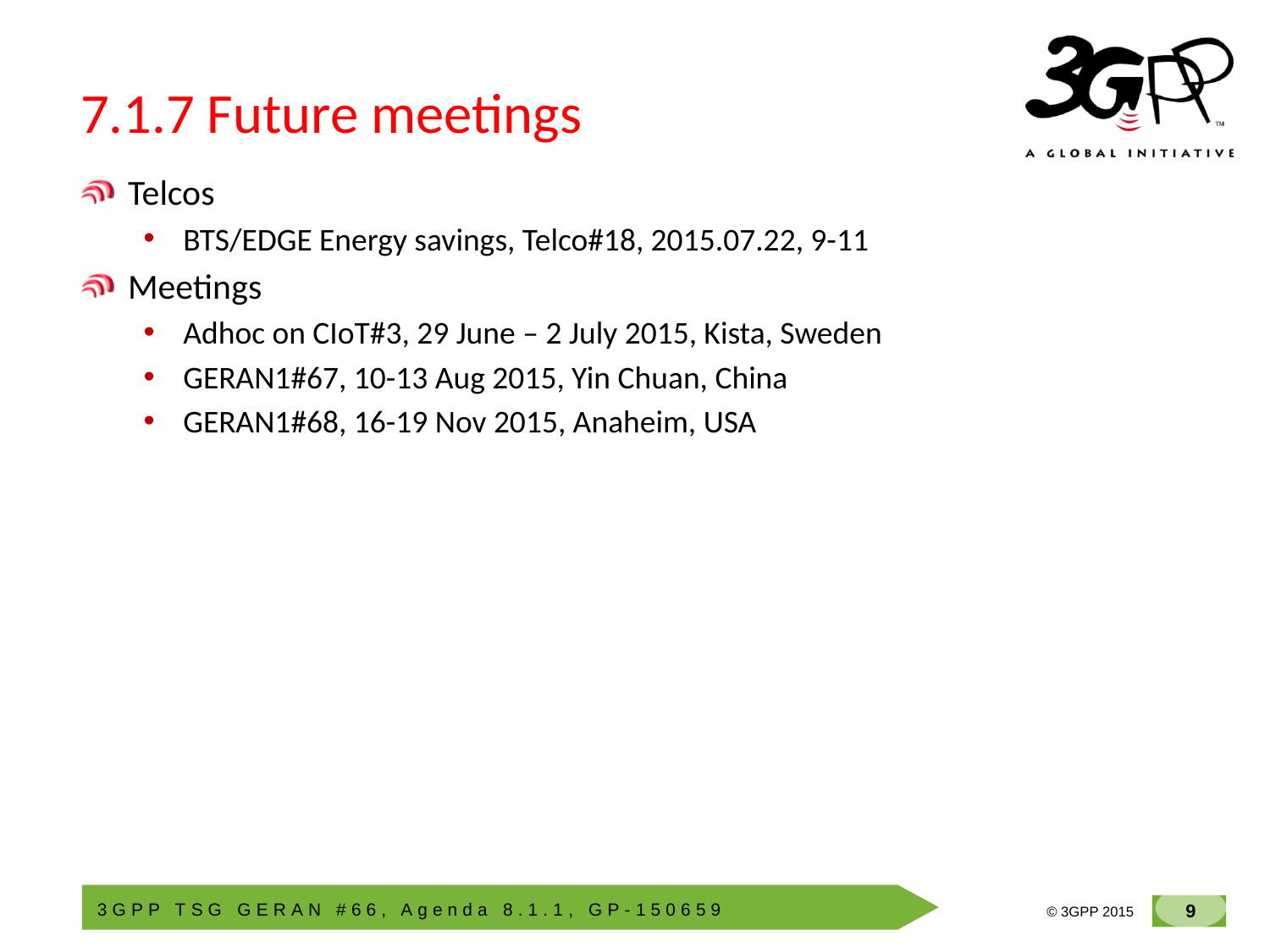

# 7.1.7 Future meetings
Telcos
BTS/EDGE Energy savings, Telco#18, 2015.07.22, 9-11
Meetings
Adhoc on CIoT#3, 29 June – 2 July 2015, Kista, Sweden
GERAN1#67, 10-13 Aug 2015, Yin Chuan, China
GERAN1#68, 16-19 Nov 2015, Anaheim, USA